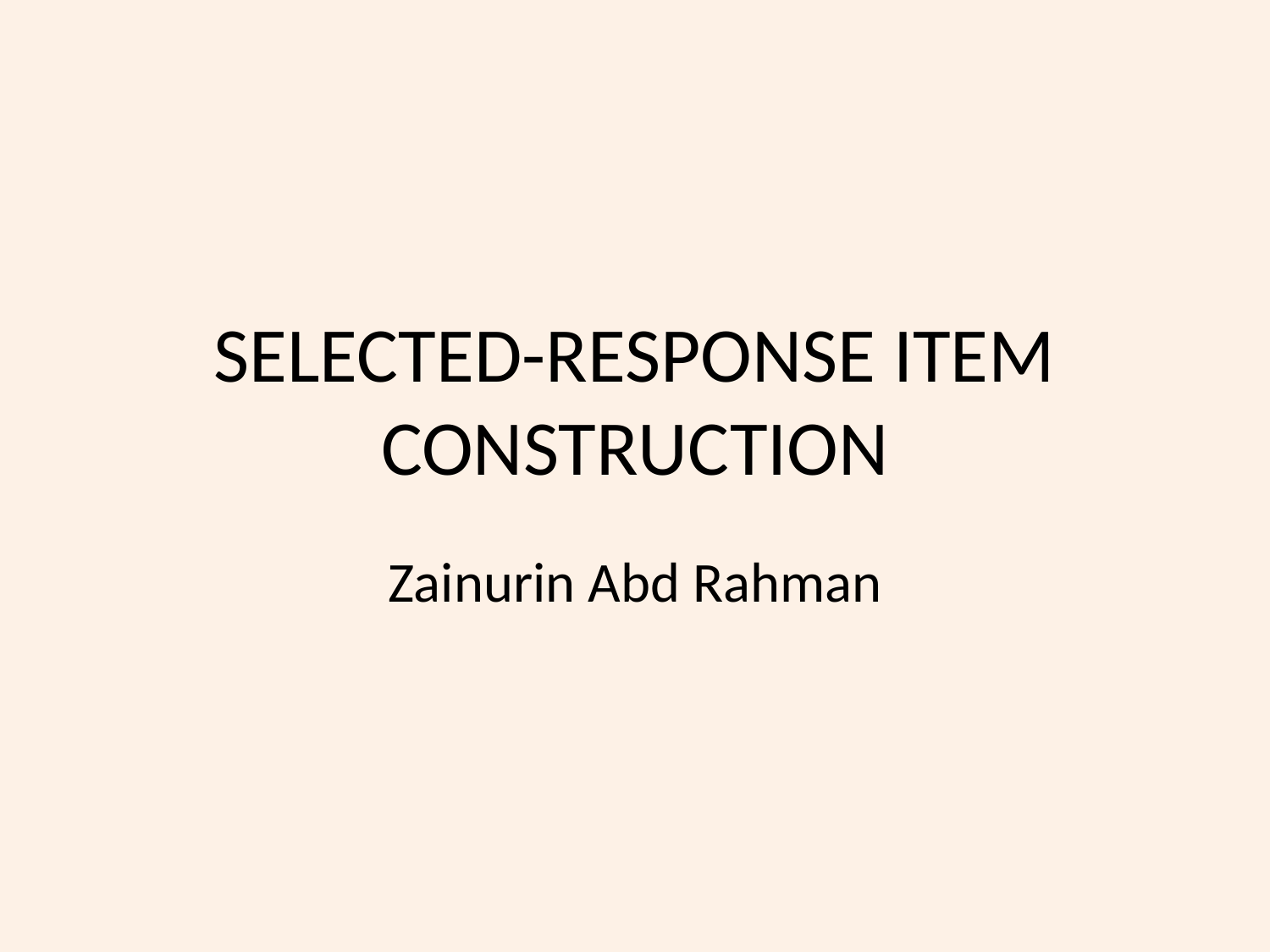

# SELECTED-RESPONSE ITEM CONSTRUCTION
Zainurin Abd Rahman